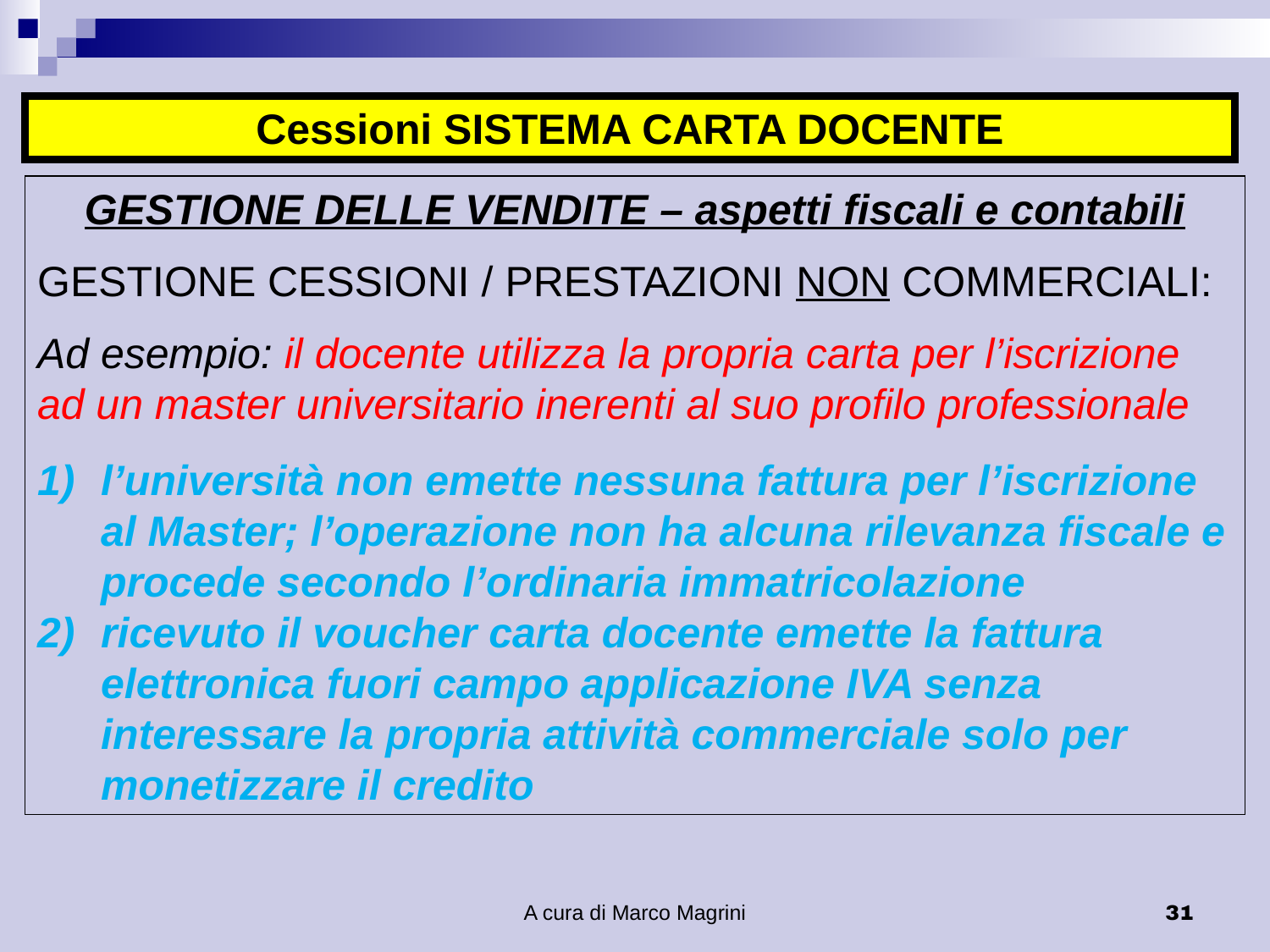

Cessioni SISTEMA CARTA DOCENTE
GESTIONE DELLE VENDITE – aspetti fiscali e contabili

GESTIONE CESSIONI / PRESTAZIONI NON COMMERCIALI:

Ad esempio: il docente utilizza la propria carta per l’iscrizione ad un master universitario inerenti al suo profilo professionale

l’università non emette nessuna fattura per l’iscrizione al Master; l’operazione non ha alcuna rilevanza fiscale e procede secondo l’ordinaria immatricolazione
ricevuto il voucher carta docente emette la fattura elettronica fuori campo applicazione IVA senza interessare la propria attività commerciale solo per monetizzare il credito

A cura di Marco Magrini
31